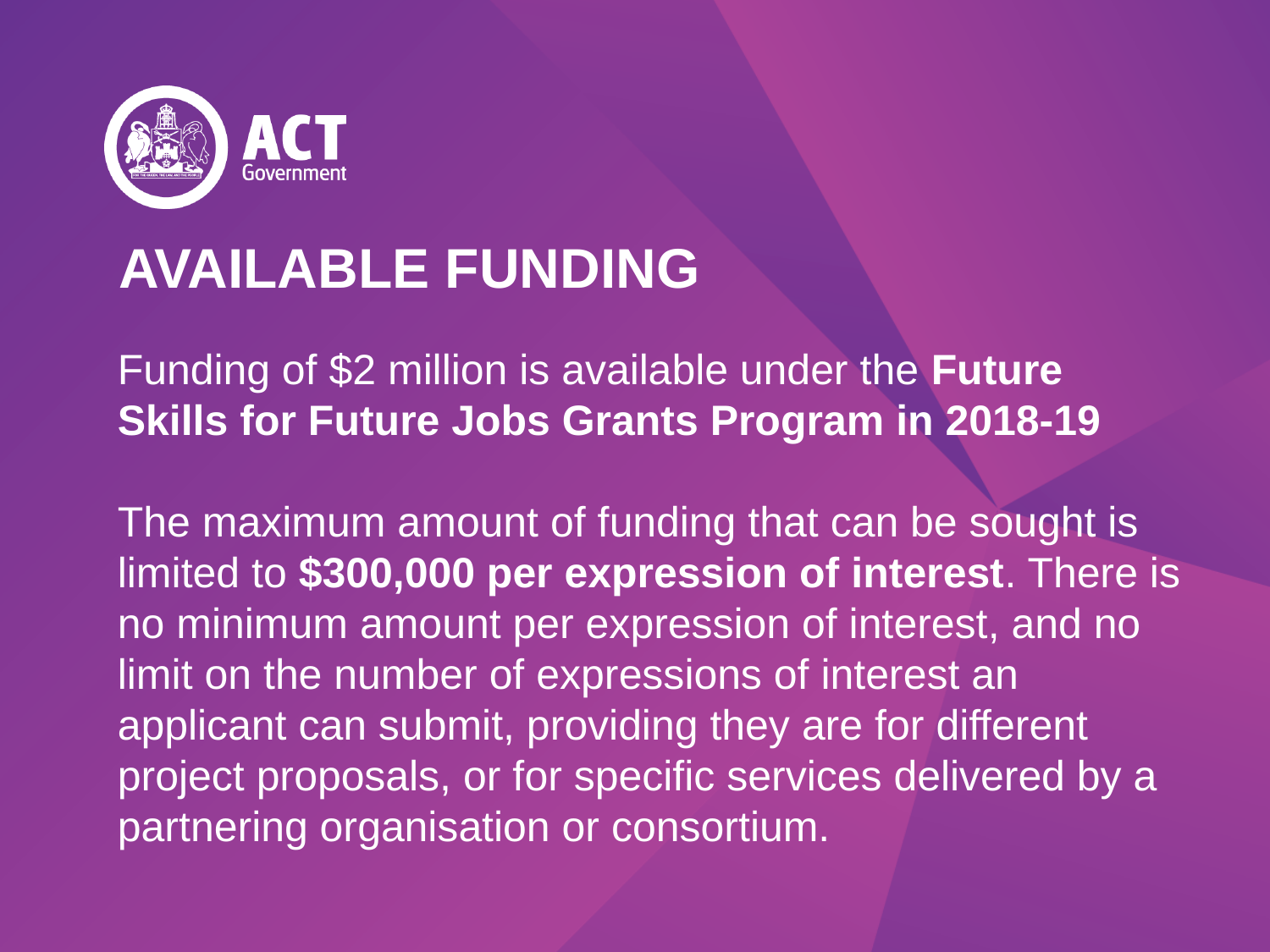

AVAILABLE FUNDING
# Funding of $2 million is available under the Future Skills for Future Jobs Grants Program in 2018-19 The maximum amount of funding that can be sought is limited to $300,000 per expression of interest. There is no minimum amount per expression of interest, and no limit on the number of expressions of interest an applicant can submit, providing they are for different project proposals, or for specific services delivered by a partnering organisation or consortium.